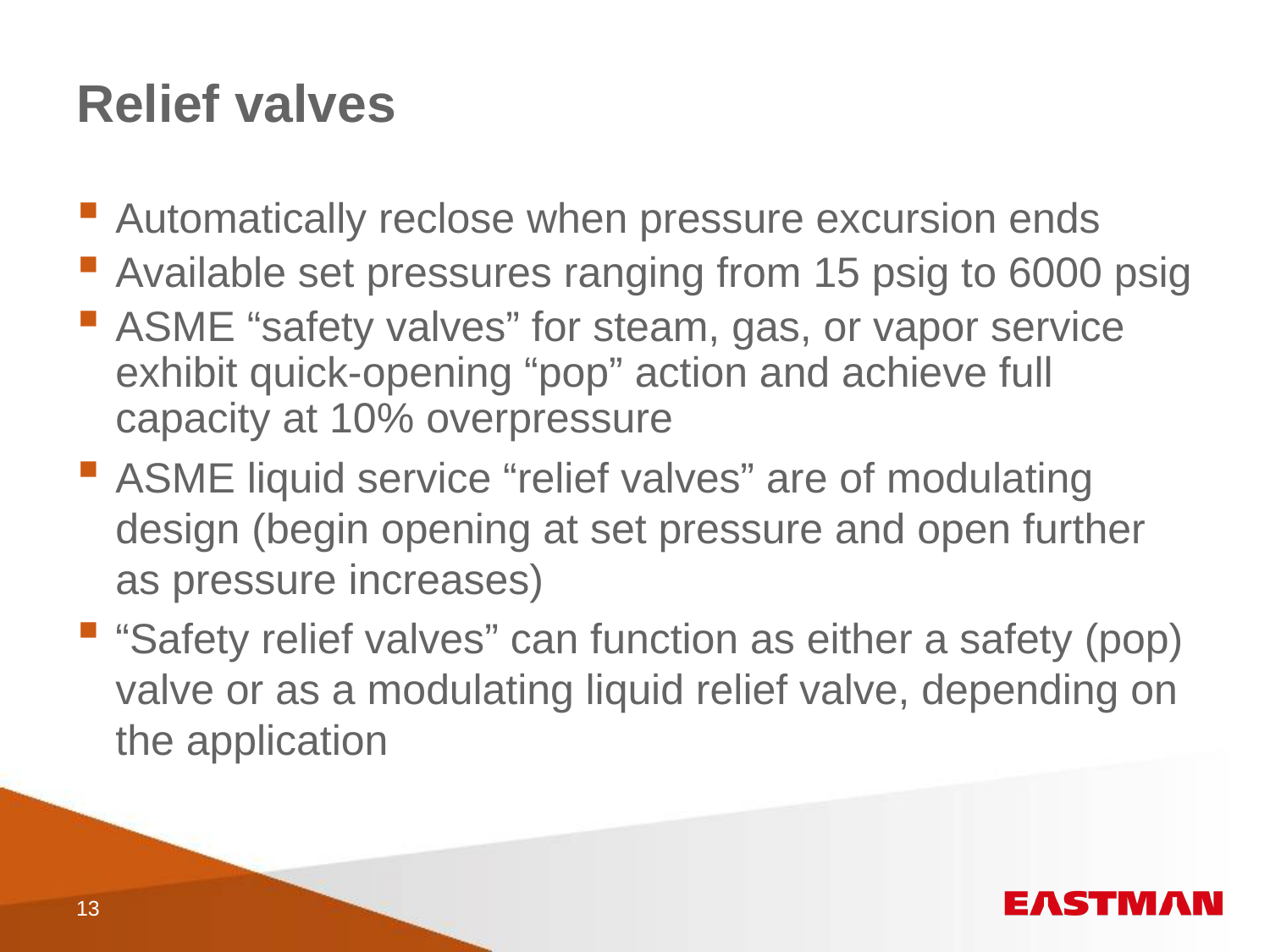

# Relief valves
Automatically reclose when pressure excursion ends
Available set pressures ranging from 15 psig to 6000 psig
ASME “safety valves” for steam, gas, or vapor service exhibit quick-opening “pop” action and achieve full capacity at 10% overpressure
ASME liquid service “relief valves” are of modulating design (begin opening at set pressure and open further as pressure increases)
“Safety relief valves” can function as either a safety (pop) valve or as a modulating liquid relief valve, depending on the application

13